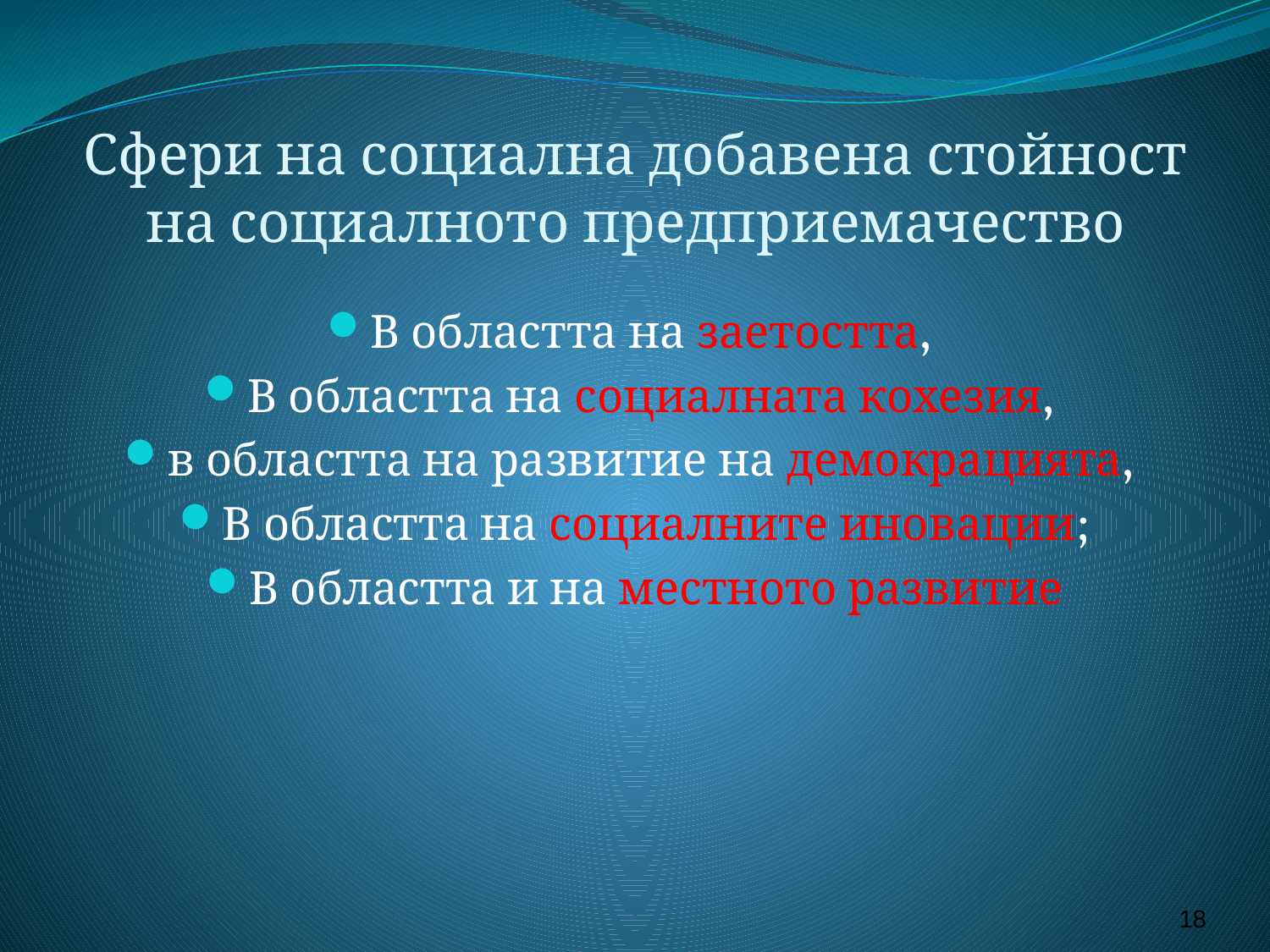

# Сфери на социална добавена стойност на социалното предприемачество
В областта на заетостта,
В областта на социалната кохезия,
в областта на развитие на демокрацията,
В областта на социалните иновации;
В областта и на местното развитие
18